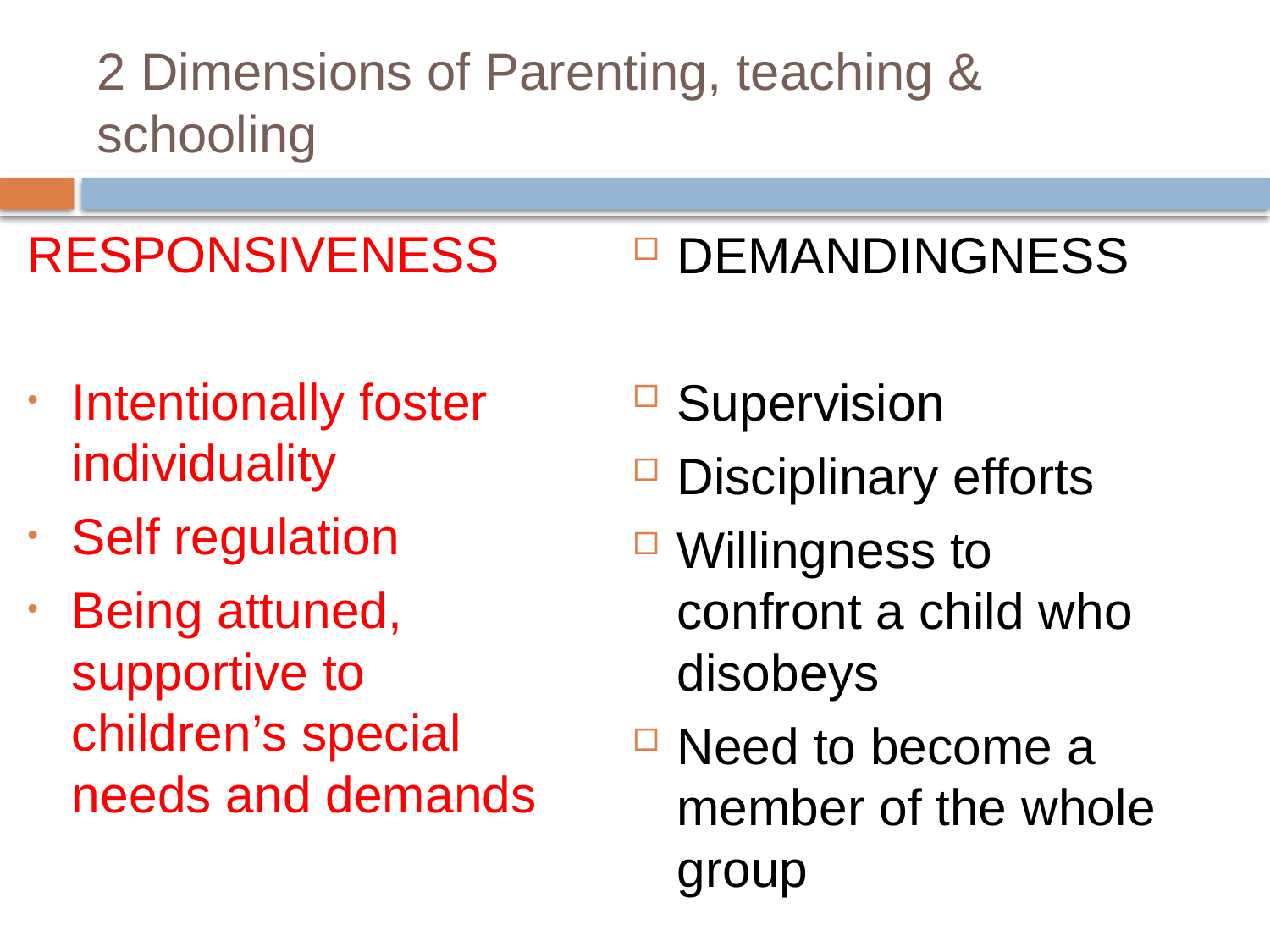

# 2 Dimensions of Parenting, teaching & schooling
RESPONSIVENESS

Intentionally foster individuality
Self regulation
Being attuned, supportive to children’s special needs and demands

DEMANDINGNESS

Supervision
Disciplinary efforts
Willingness to confront a child who disobeys
Need to become a member of the whole group